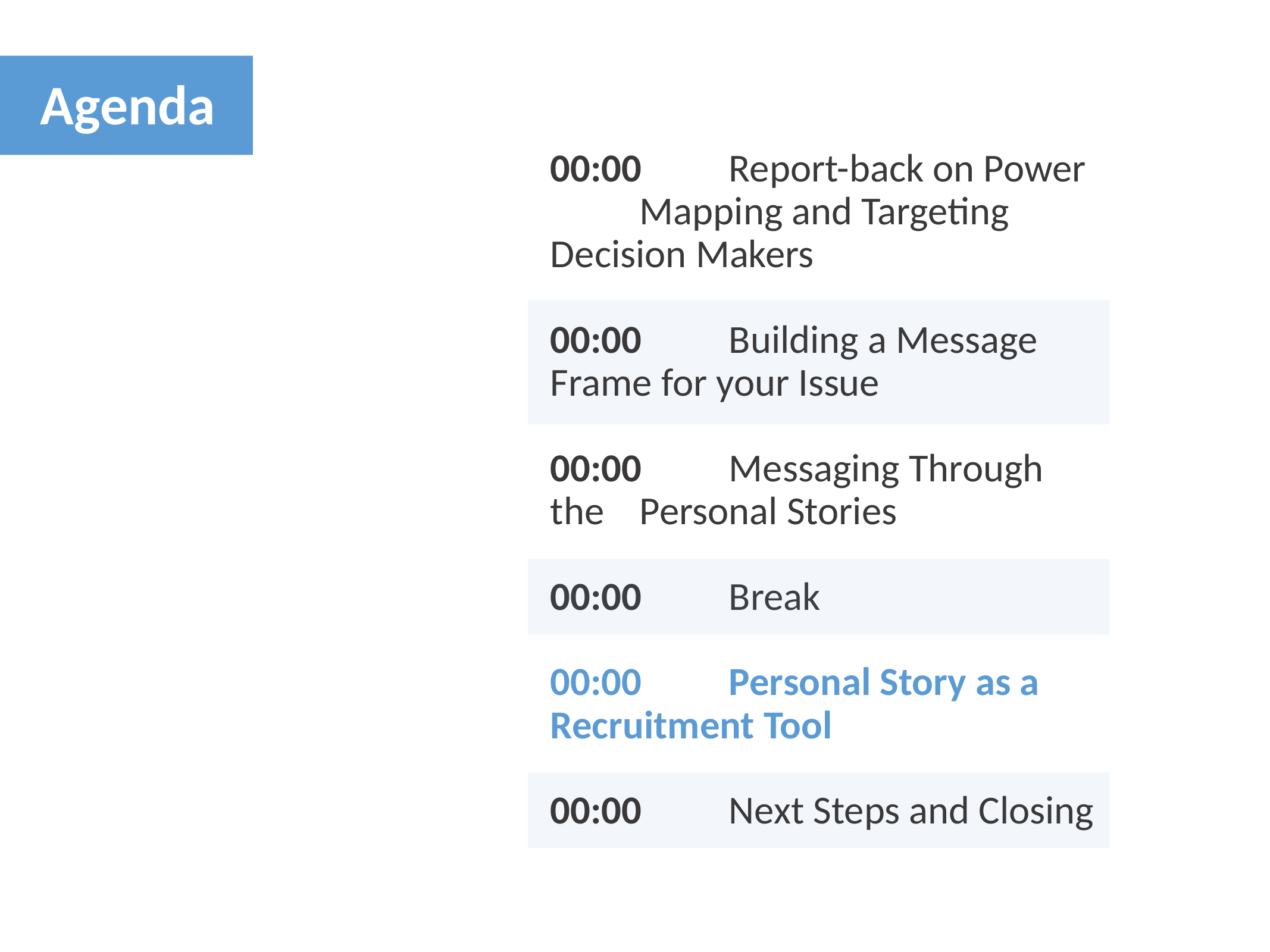

Agenda
00:00	Report-back on Power 	Mapping and Targeting 	Decision Makers

00:00	Building a Message 	Frame for your Issue

00:00	Messaging Through the 	Personal Stories

00:00	Break

00:00	Personal Story as a 	Recruitment Tool

00:00	Next Steps and Closing